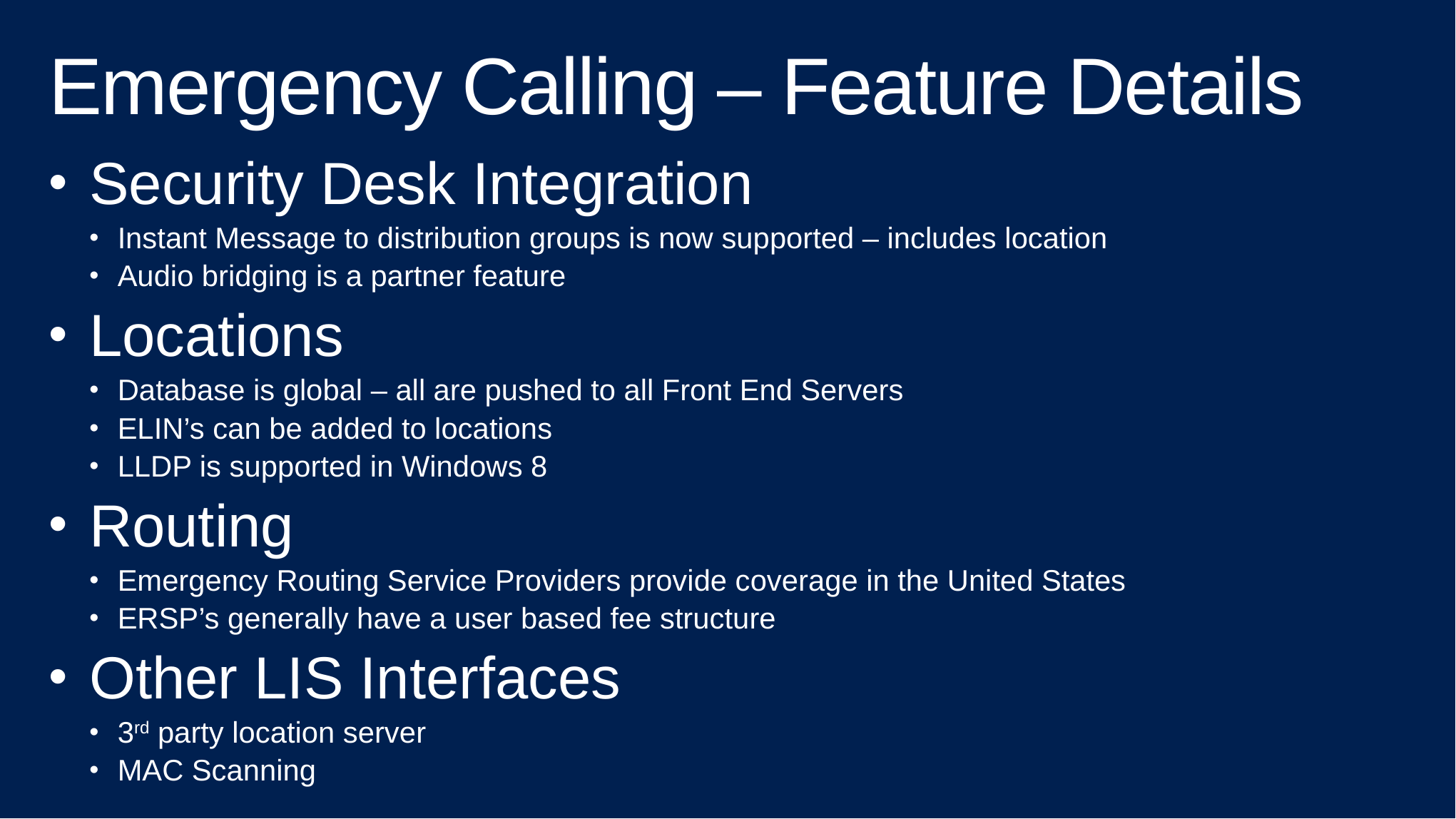

# Emergency Calling – Feature Details
Security Desk Integration
Instant Message to distribution groups is now supported – includes location
Audio bridging is a partner feature
Locations
Database is global – all are pushed to all Front End Servers
ELIN’s can be added to locations
LLDP is supported in Windows 8
Routing
Emergency Routing Service Providers provide coverage in the United States
ERSP’s generally have a user based fee structure
Other LIS Interfaces
3rd party location server
MAC Scanning